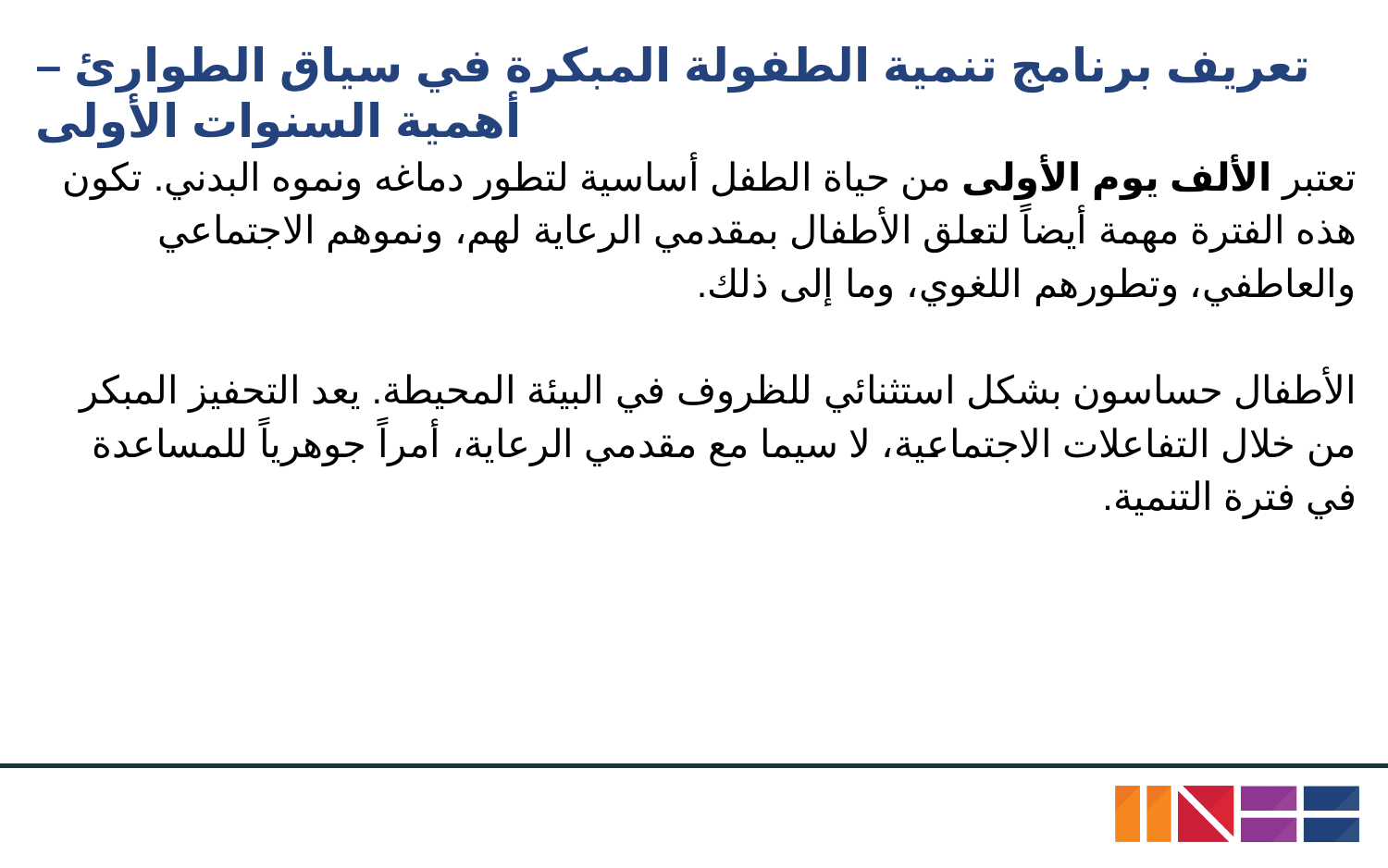

# تعريف برنامج تنمية الطفولة المبكرة في سياق الطوارئ – أهمية السنوات الأولى
تعتبر الألف يوم الأولى من حياة الطفل أساسية لتطور دماغه ونموه البدني. تكون هذه الفترة مهمة أيضاً لتعلق الأطفال بمقدمي الرعاية لهم، ونموهم الاجتماعي والعاطفي، وتطورهم اللغوي، وما إلى ذلك.

الأطفال حساسون بشكل استثنائي للظروف في البيئة المحيطة. يعد التحفيز المبكر من خلال التفاعلات الاجتماعية، لا سيما مع مقدمي الرعاية، أمراً جوهرياً للمساعدة في فترة التنمية.